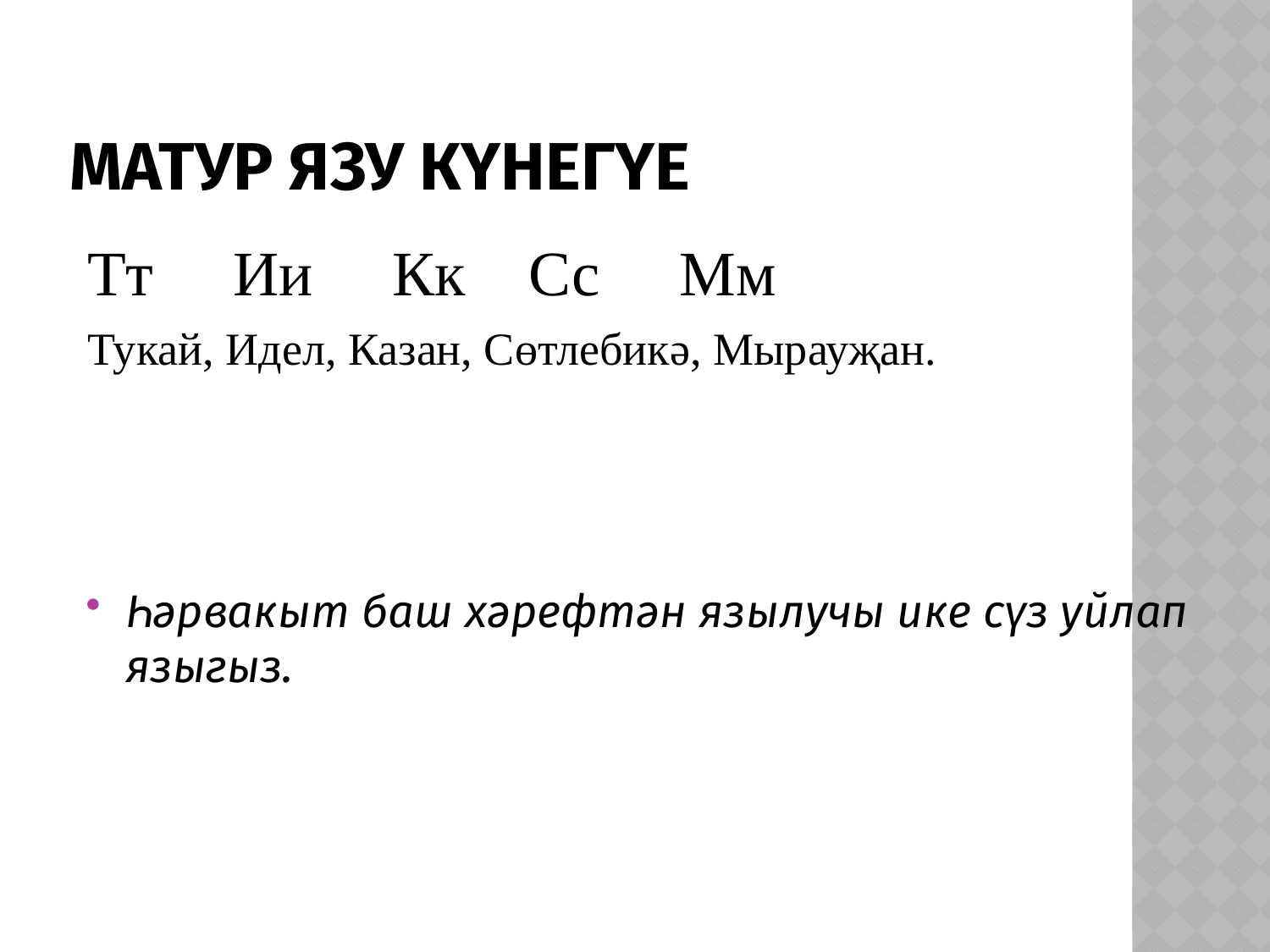

# Матур язу күнегүе
Тт     Ии     Кк    Сс     Мм
Тукай, Идел, Казан, Сөтлебикә, Мырауҗан.

Һәрвакыт баш хәрефтән язылучы ике сүз уйлап языгыз.